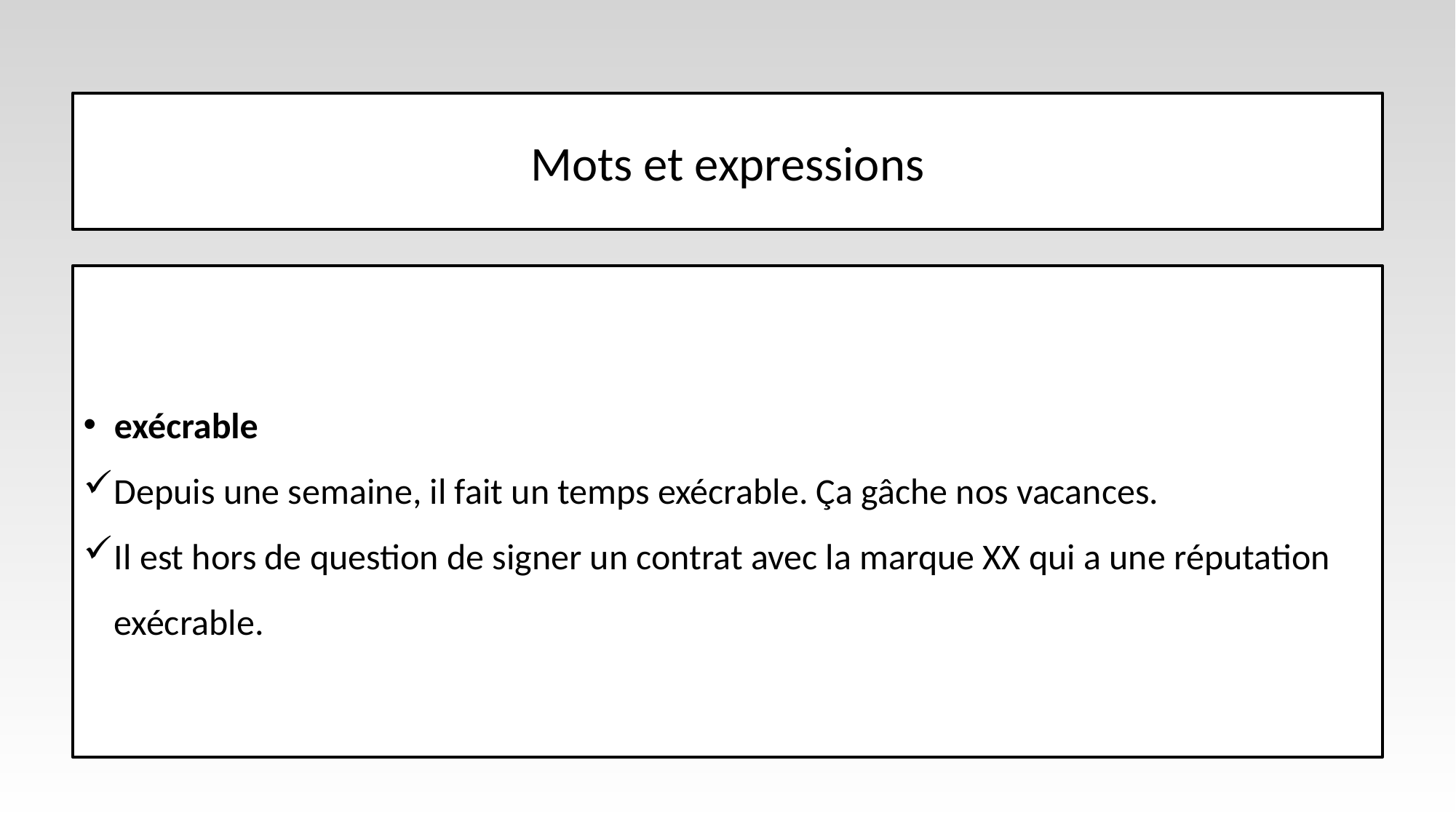

# Mots et expressions
exécrable
Depuis une semaine, il fait un temps exécrable. Ça gâche nos vacances.
Il est hors de question de signer un contrat avec la marque XX qui a une réputation exécrable.